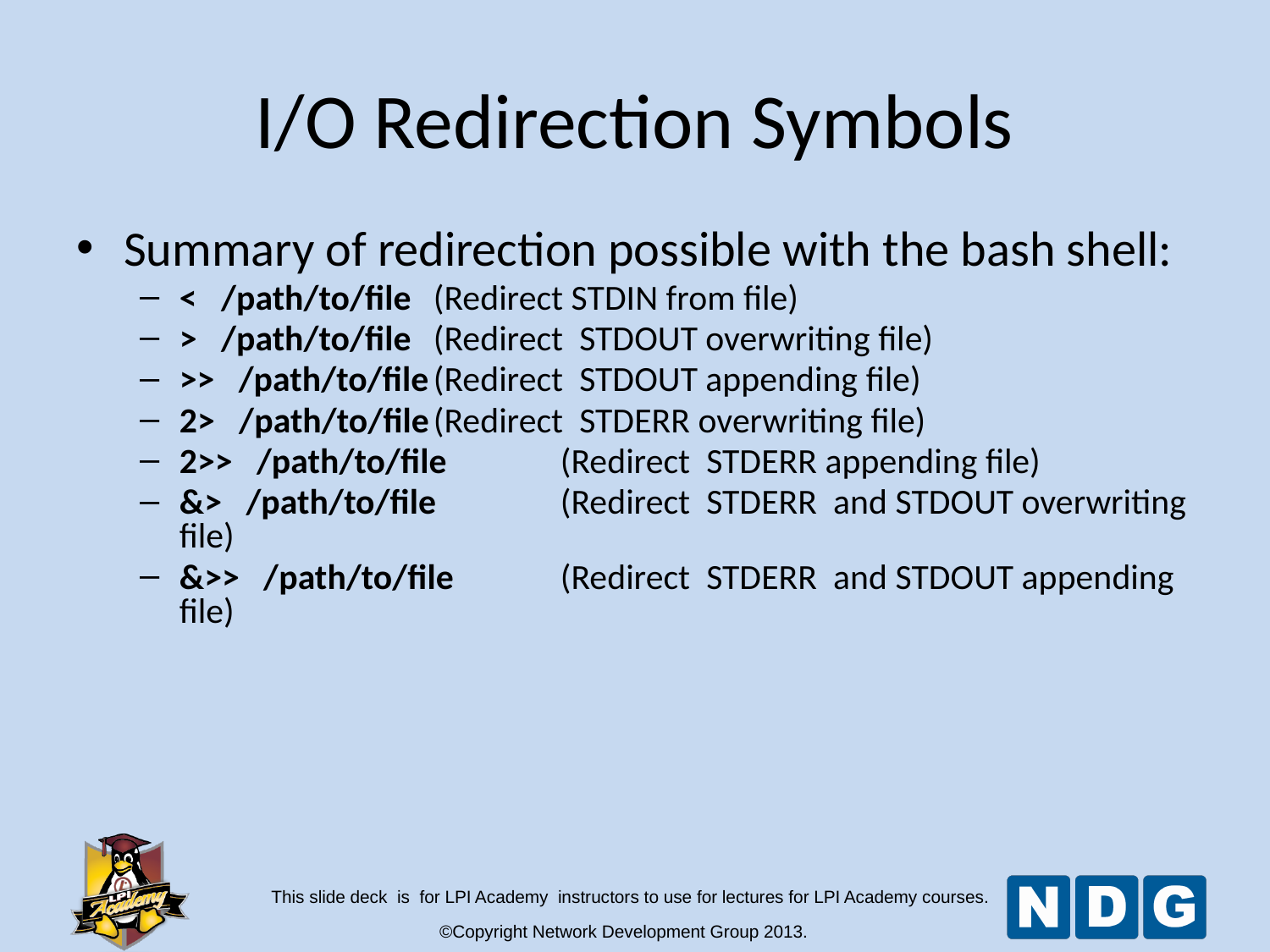

# I/O Redirection Symbols
Summary of redirection possible with the bash shell:
<   /path/to/file	(Redirect STDIN from file)
>   /path/to/file	(Redirect  STDOUT overwriting file)
>>   /path/to/file	(Redirect  STDOUT appending file)
2>   /path/to/file	(Redirect  STDERR overwriting file)
2>>   /path/to/file	(Redirect  STDERR appending file)
&>   /path/to/file	(Redirect  STDERR  and STDOUT overwriting file)
&>>   /path/to/file	(Redirect  STDERR  and STDOUT appending file)